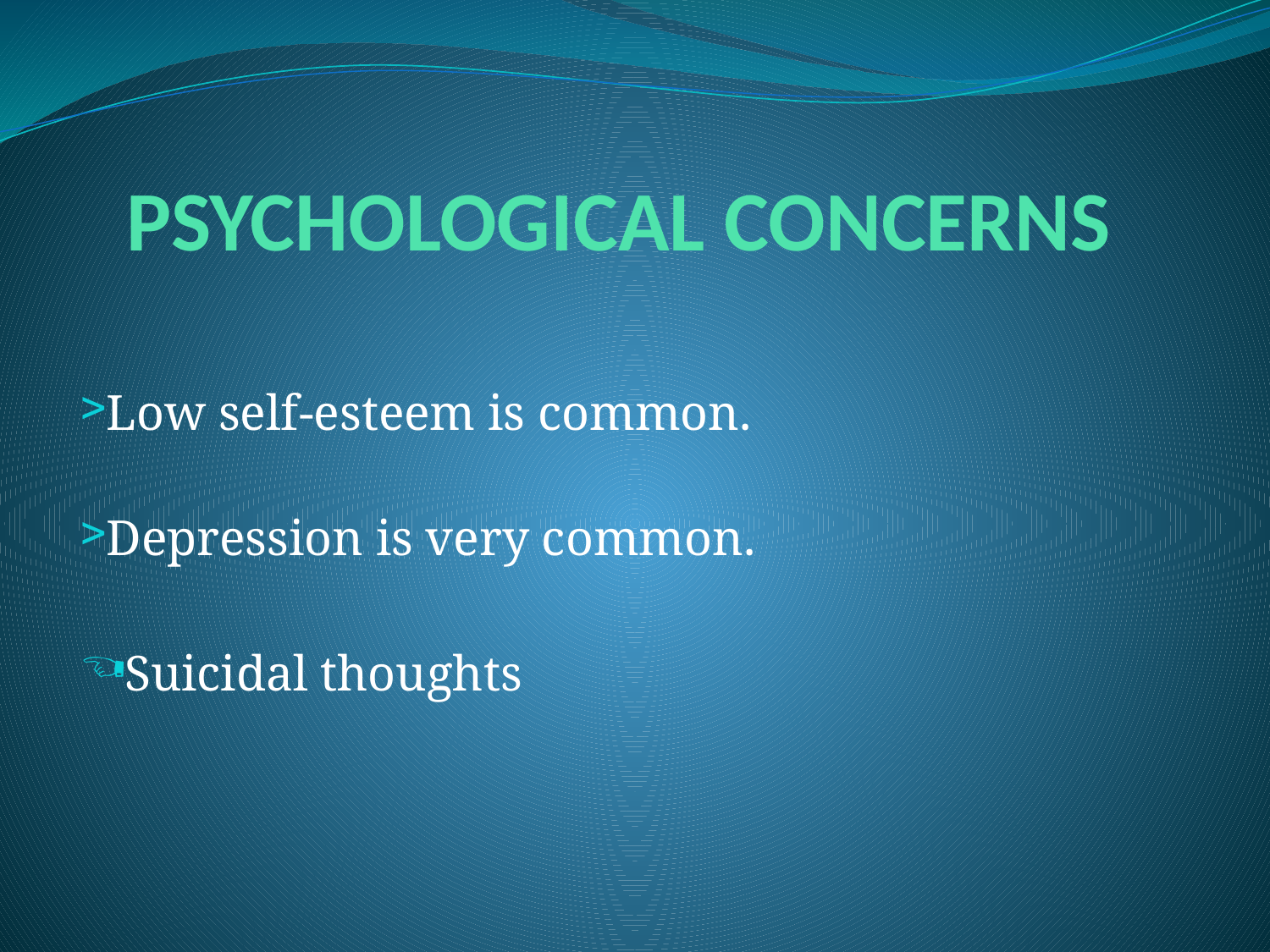

# PSYCHOLOGICAL CONCERNS
Low self-esteem is common.
Depression is very common.

Suicidal thoughts